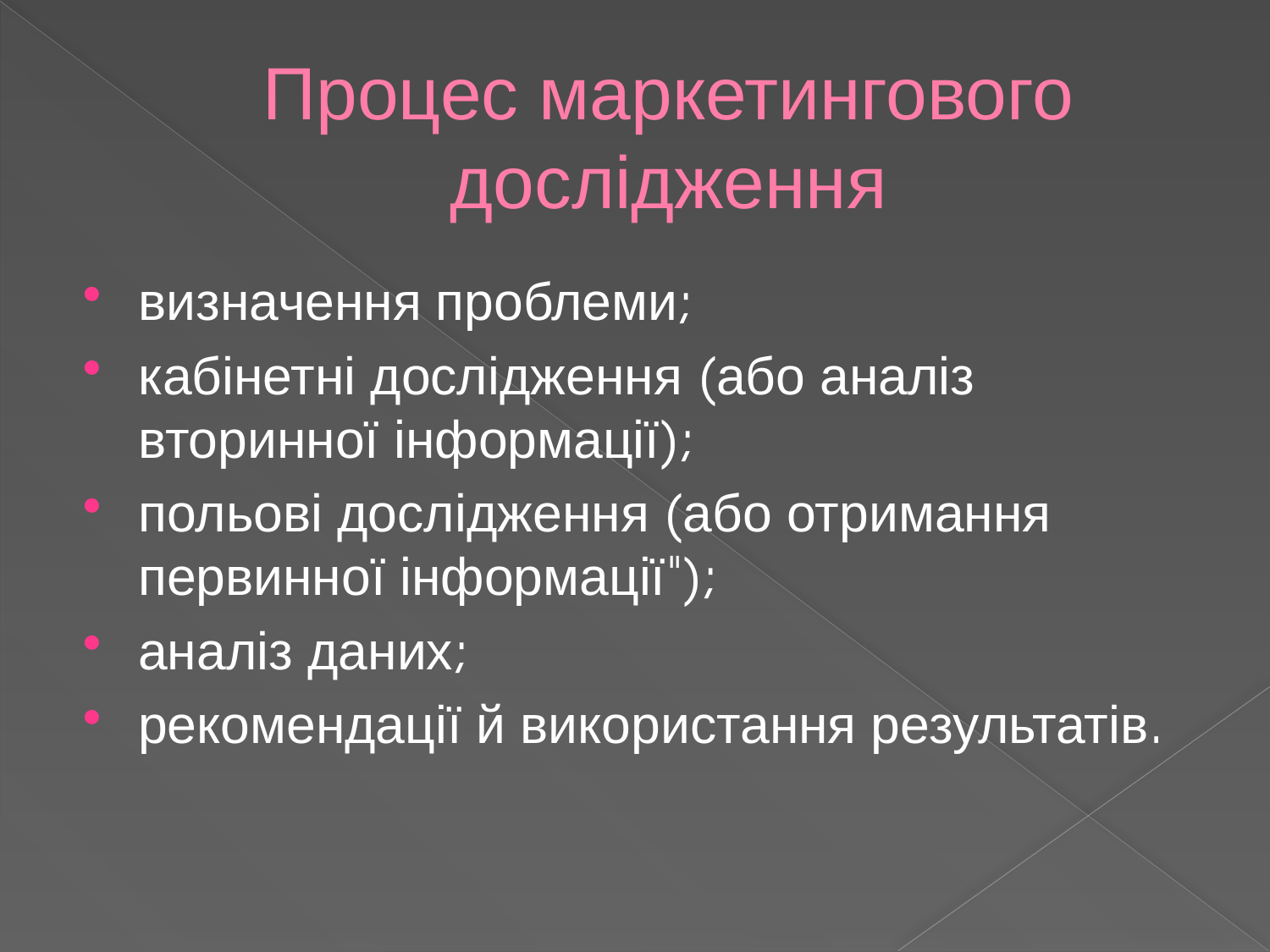

# Процес маркетингового дослідження
визначення проблеми;
кабінетні дослідження (або аналіз вторинної інформації);
польові дослідження (або отримання первинної інформації");
аналіз даних;
рекомендації й використання результатів.